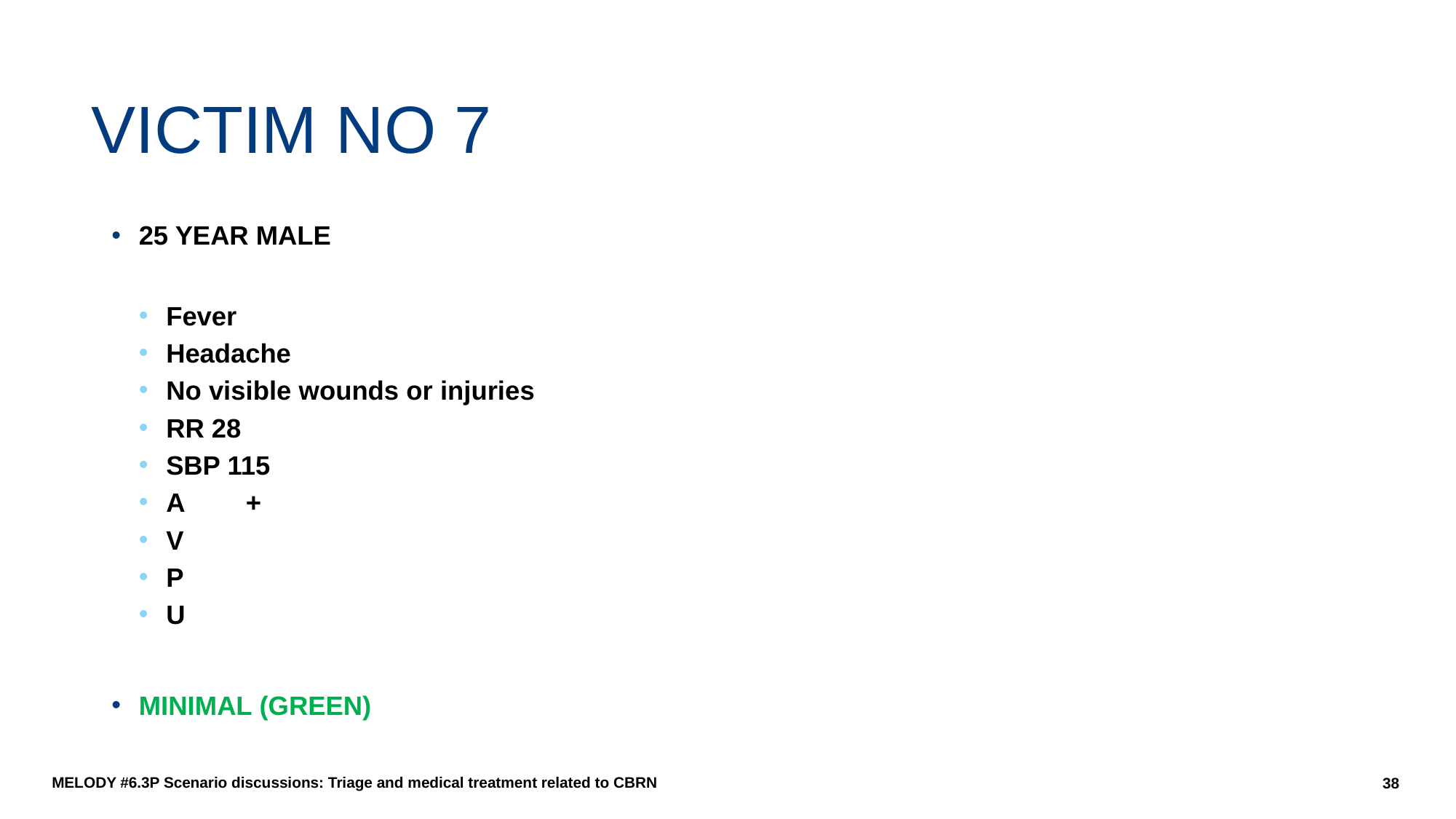

# VICTIM NO 7
25 YEAR MALE

Fever
Headache
No visible wounds or injuries
RR 28
SBP 115
A	+
V
P
U

MINIMAL (GREEN)

MELODY #6.3P Scenario discussions: Triage and medical treatment related to CBRN
38